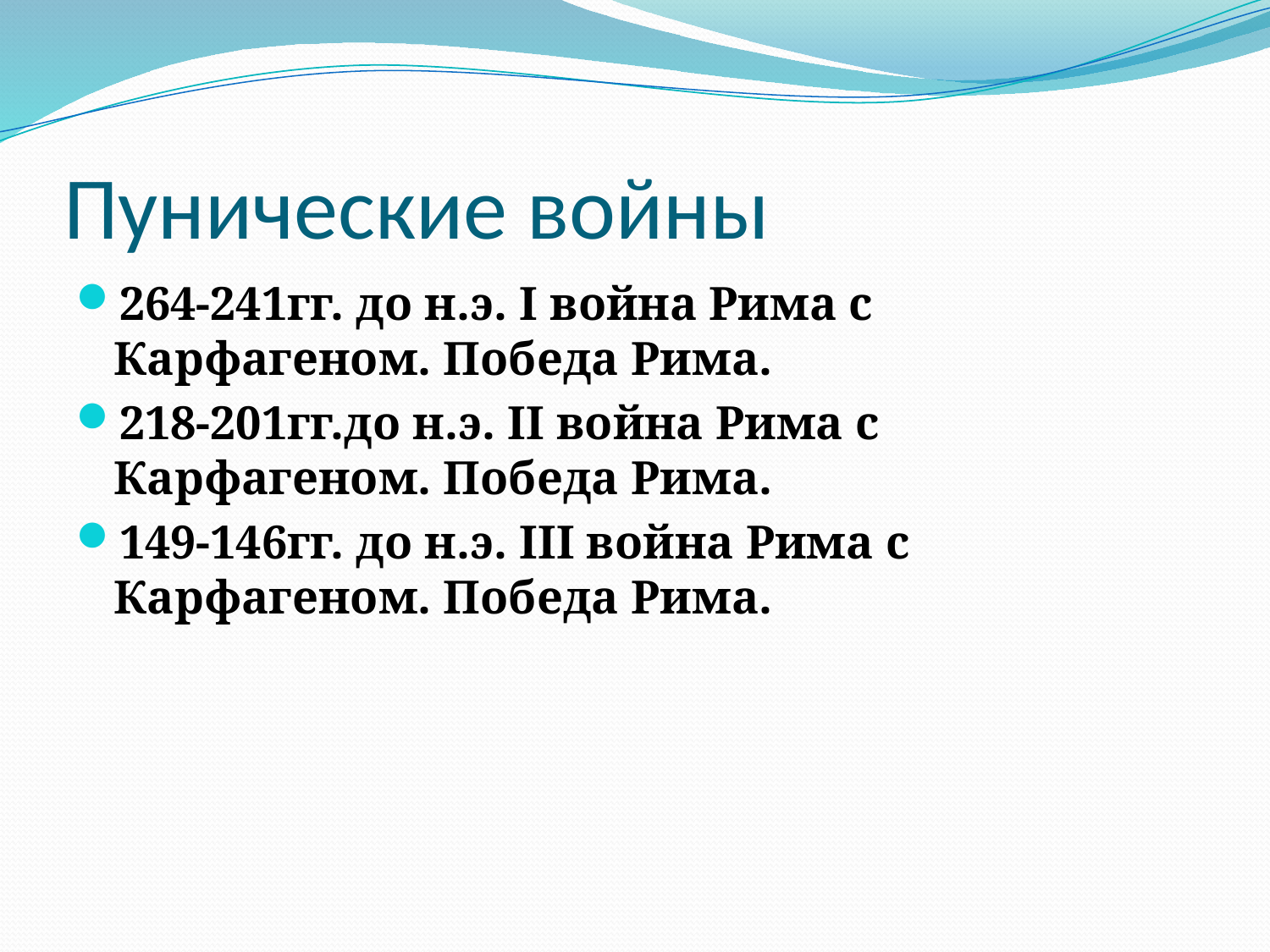

# Пунические войны
264-241гг. до н.э. I война Рима с Карфагеном. Победа Рима.
218-201гг.до н.э. II война Рима с Карфагеном. Победа Рима.
149-146гг. до н.э. III война Рима с Карфагеном. Победа Рима.